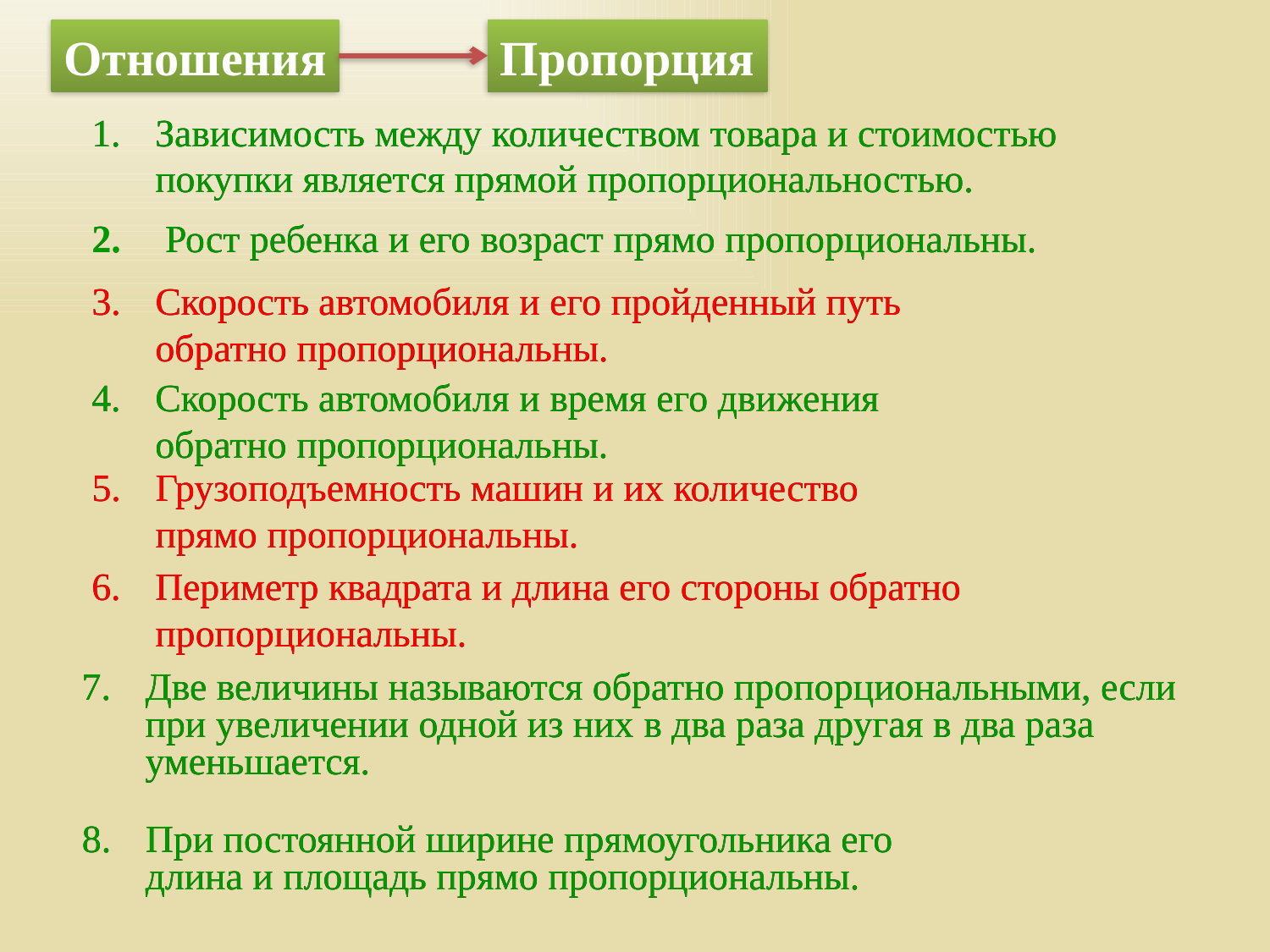

Отношения
Пропорция
Зависимость между количеством товара и стоимостью покупки является прямой пропорциональностью.
Зависимость между количеством товара и стоимостью покупки является прямой пропорциональностью.
 Рост ребенка и его возраст прямо пропорциональны.
 Рост ребенка и его возраст прямо пропорциональны.
Скорость автомобиля и его пройденный путь обратно пропорциональны.
Скорость автомобиля и его пройденный путь обратно пропорциональны.
Скорость автомобиля и время его движения обратно пропорциональны.
Скорость автомобиля и время его движения обратно пропорциональны.
Грузоподъемность машин и их количество прямо пропорциональны.
Грузоподъемность машин и их количество прямо пропорциональны.
Периметр квадрата и длина его стороны обратно пропорциональны.
Периметр квадрата и длина его стороны обратно пропорциональны.
Две величины называются обратно пропорциональными, если при увеличении одной из них в два раза другая в два раза уменьшается.
Две величины называются обратно пропорциональными, если при увеличении одной из них в два раза другая в два раза уменьшается.
При постоянной ширине прямоугольника его длина и площадь прямо пропорциональны.

При постоянной ширине прямоугольника его длина и площадь прямо пропорциональны.